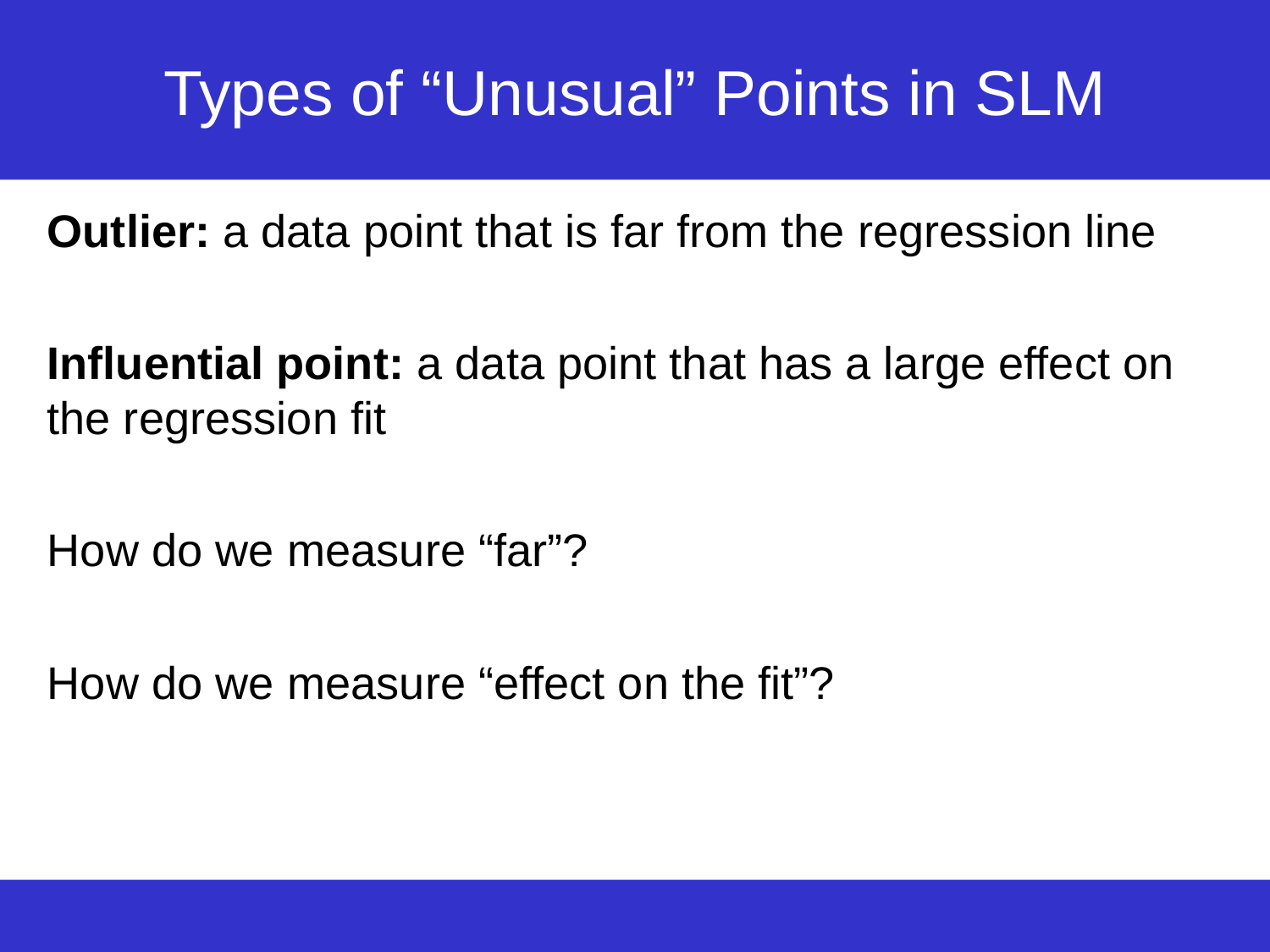

# Types of “Unusual” Points in SLM
Outlier: a data point that is far from the regression line

Influential point: a data point that has a large effect on the regression fit

How do we measure “far”?

How do we measure “effect on the fit”?